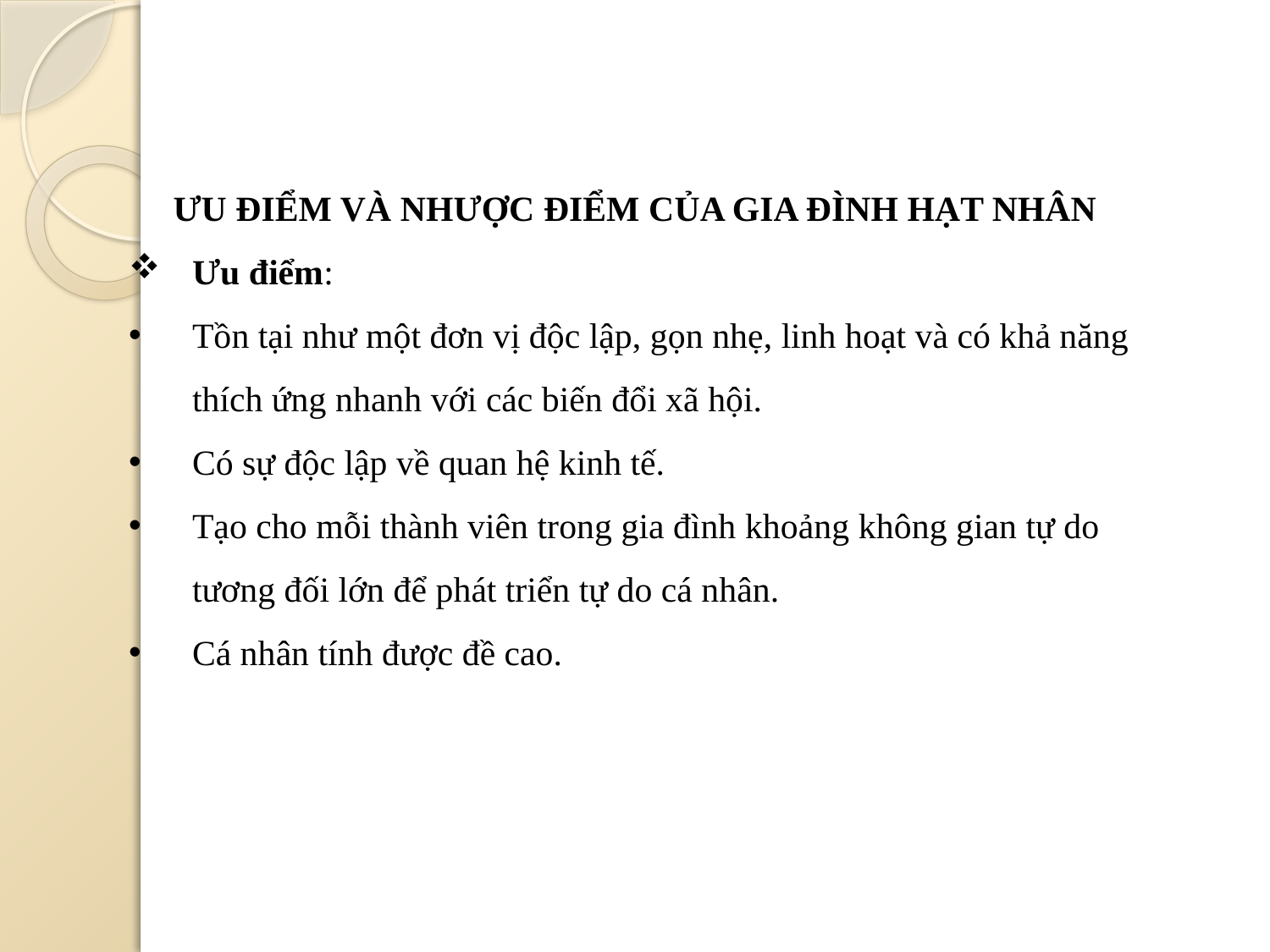

ƯU ĐIỂM VÀ NHƯỢC ĐIỂM CỦA GIA ĐÌNH HẠT NHÂN
Ưu điểm:
Tồn tại như một đơn vị độc lập, gọn nhẹ, linh hoạt và có khả năng thích ứng nhanh với các biến đổi xã hội.
Có sự độc lập về quan hệ kinh tế.
Tạo cho mỗi thành viên trong gia đình khoảng không gian tự do tương đối lớn để phát triển tự do cá nhân.
Cá nhân tính được đề cao.